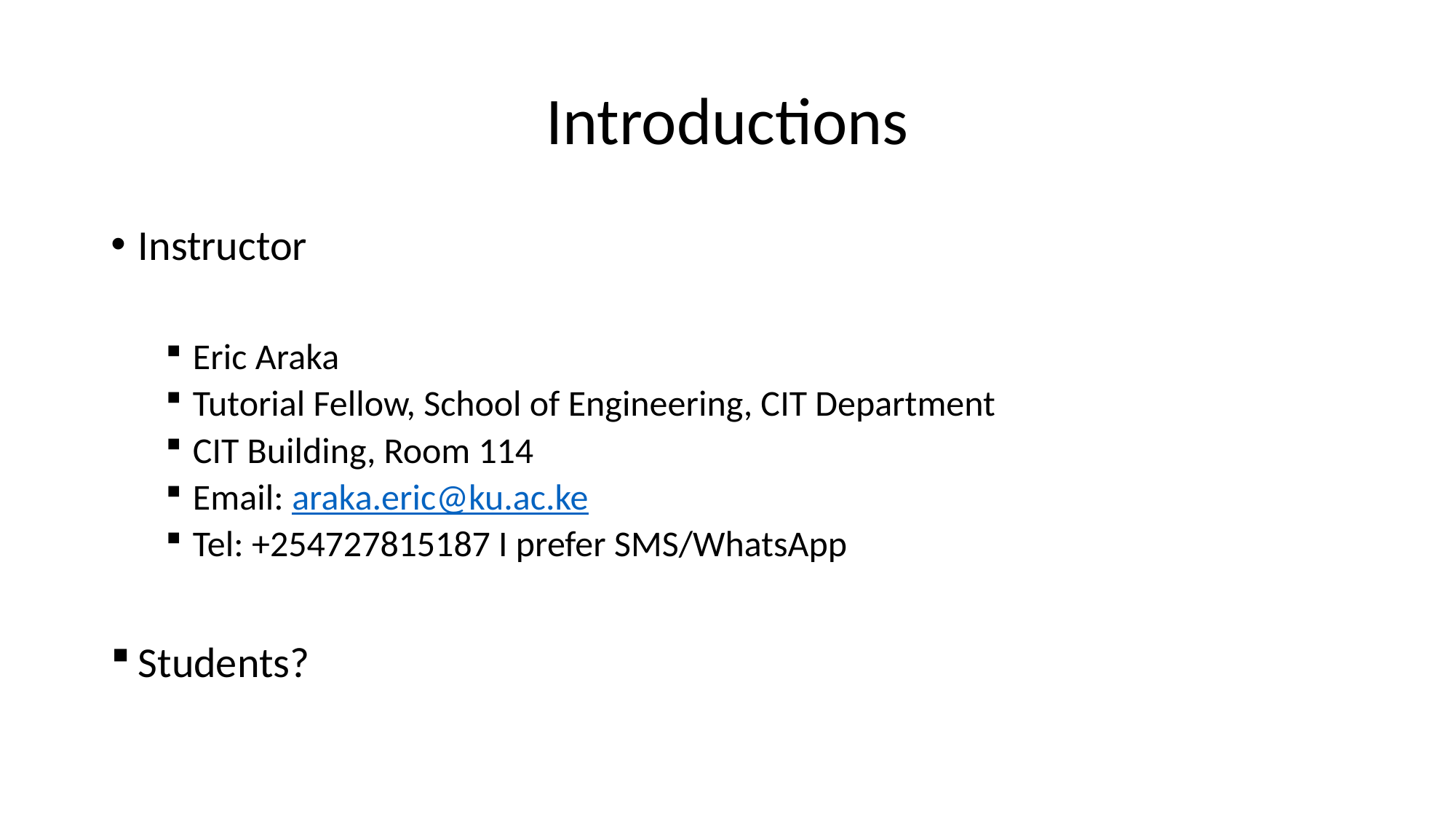

# Introductions
Instructor

Eric Araka
Tutorial Fellow, School of Engineering, CIT Department
CIT Building, Room 114
Email: araka.eric@ku.ac.ke
Tel: +254727815187 I prefer SMS/WhatsApp

Students?